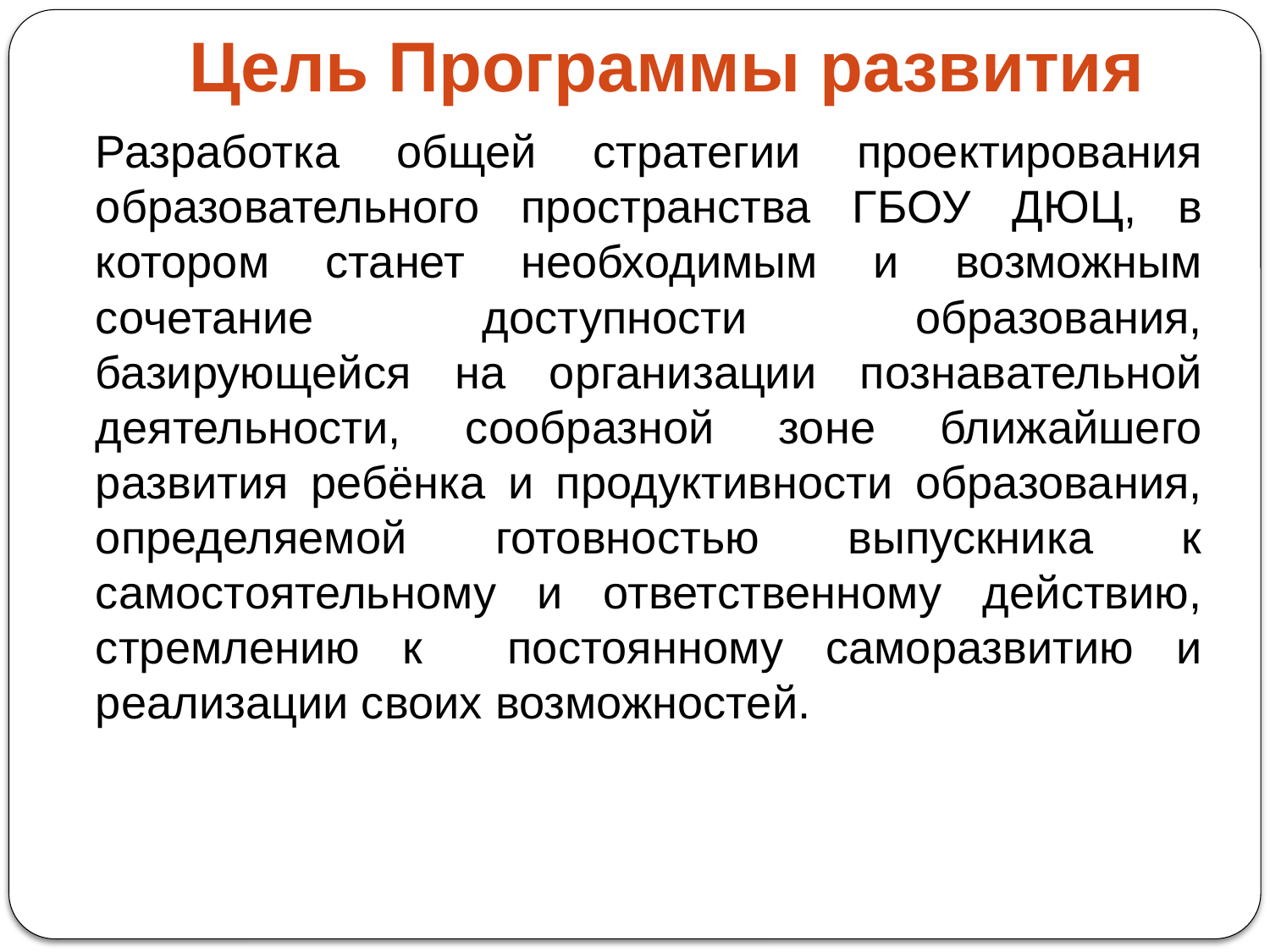

# Цель Программы развития
	Разработка общей стратегии проектирования образовательного пространства ГБОУ ДЮЦ, в котором станет необходимым и возможным сочетание доступности образования, базирующейся на организации познавательной деятельности, сообразной зоне ближайшего развития ребёнка и продуктивности образования, определяемой готовностью выпускника к самостоятельному и ответственному действию, стремлению к  постоянному саморазвитию и реализации своих возможностей.